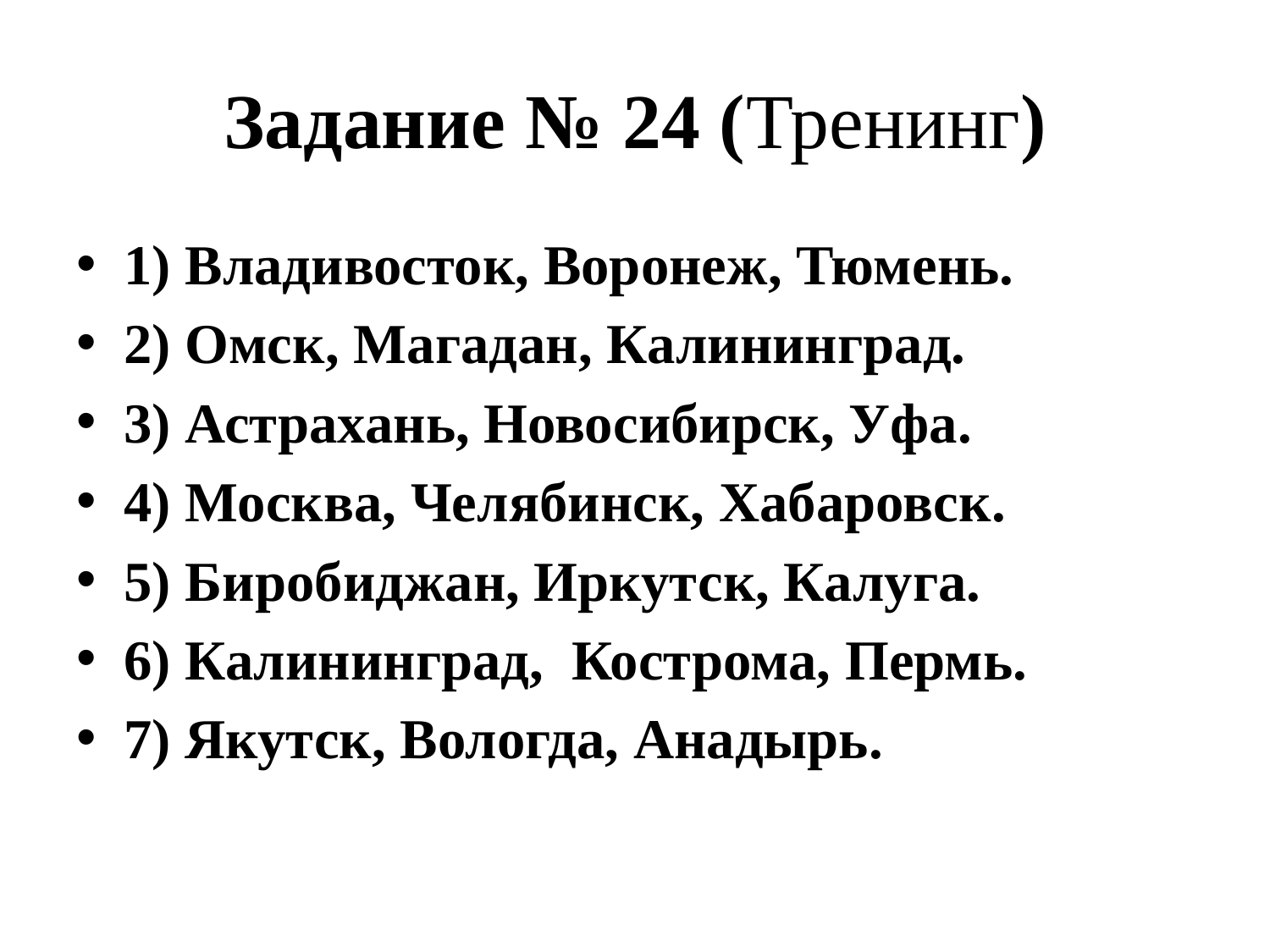

# Задание № 24 (Тренинг)
1) Владивосток, Воронеж, Тюмень.
2) Омск, Магадан, Калининград.
3) Астрахань, Новосибирск, Уфа.
4) Москва, Челябинск, Хабаровск.
5) Биробиджан, Иркутск, Калуга.
6) Калининград,  Кострома, Пермь.
7) Якутск, Вологда, Анадырь.